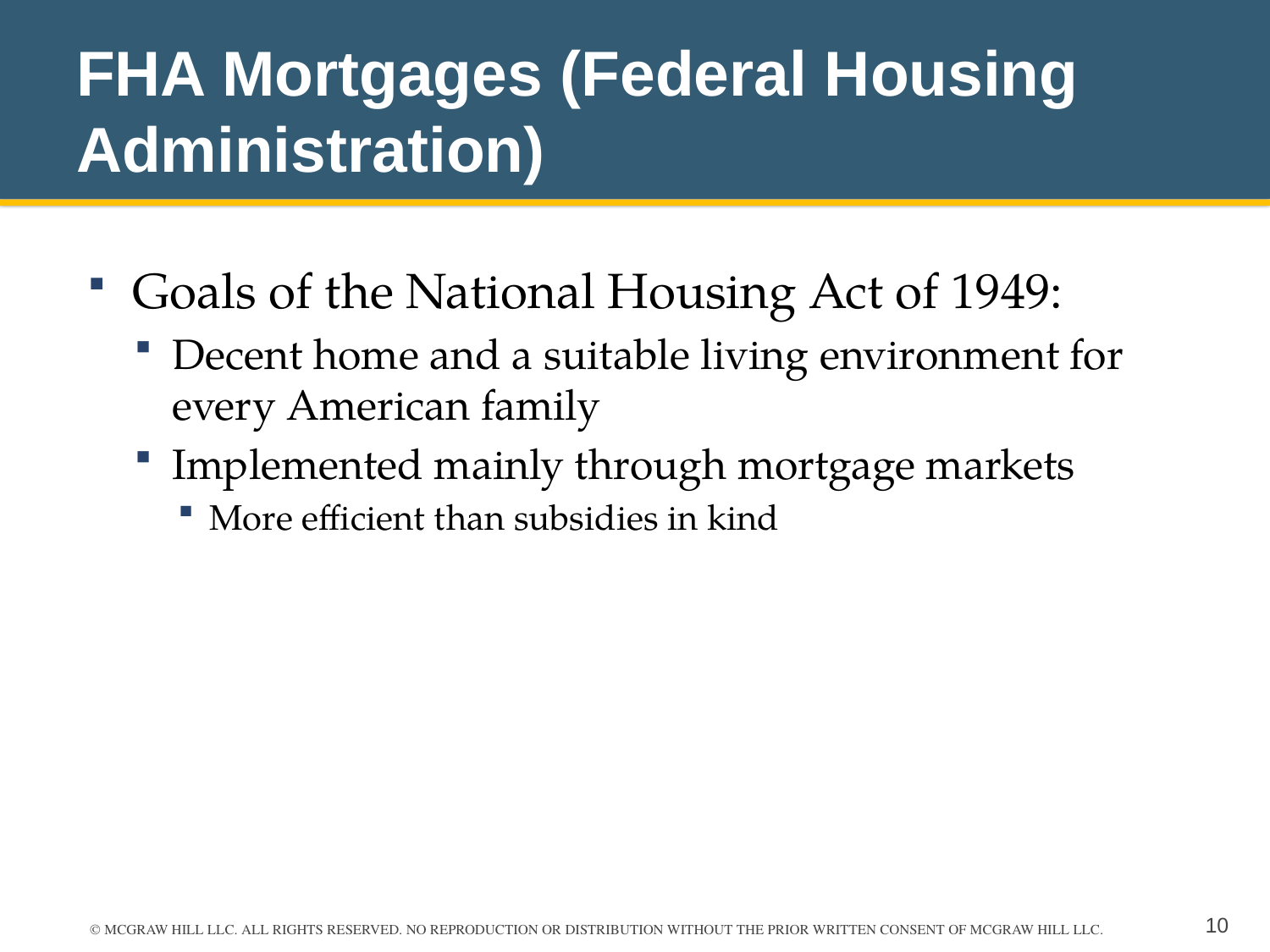

# FHA Mortgages (Federal Housing Administration)
Goals of the National Housing Act of 1949:
Decent home and a suitable living environment for every American family
Implemented mainly through mortgage markets
More efficient than subsidies in kind
© MCGRAW HILL LLC. ALL RIGHTS RESERVED. NO REPRODUCTION OR DISTRIBUTION WITHOUT THE PRIOR WRITTEN CONSENT OF MCGRAW HILL LLC.
10